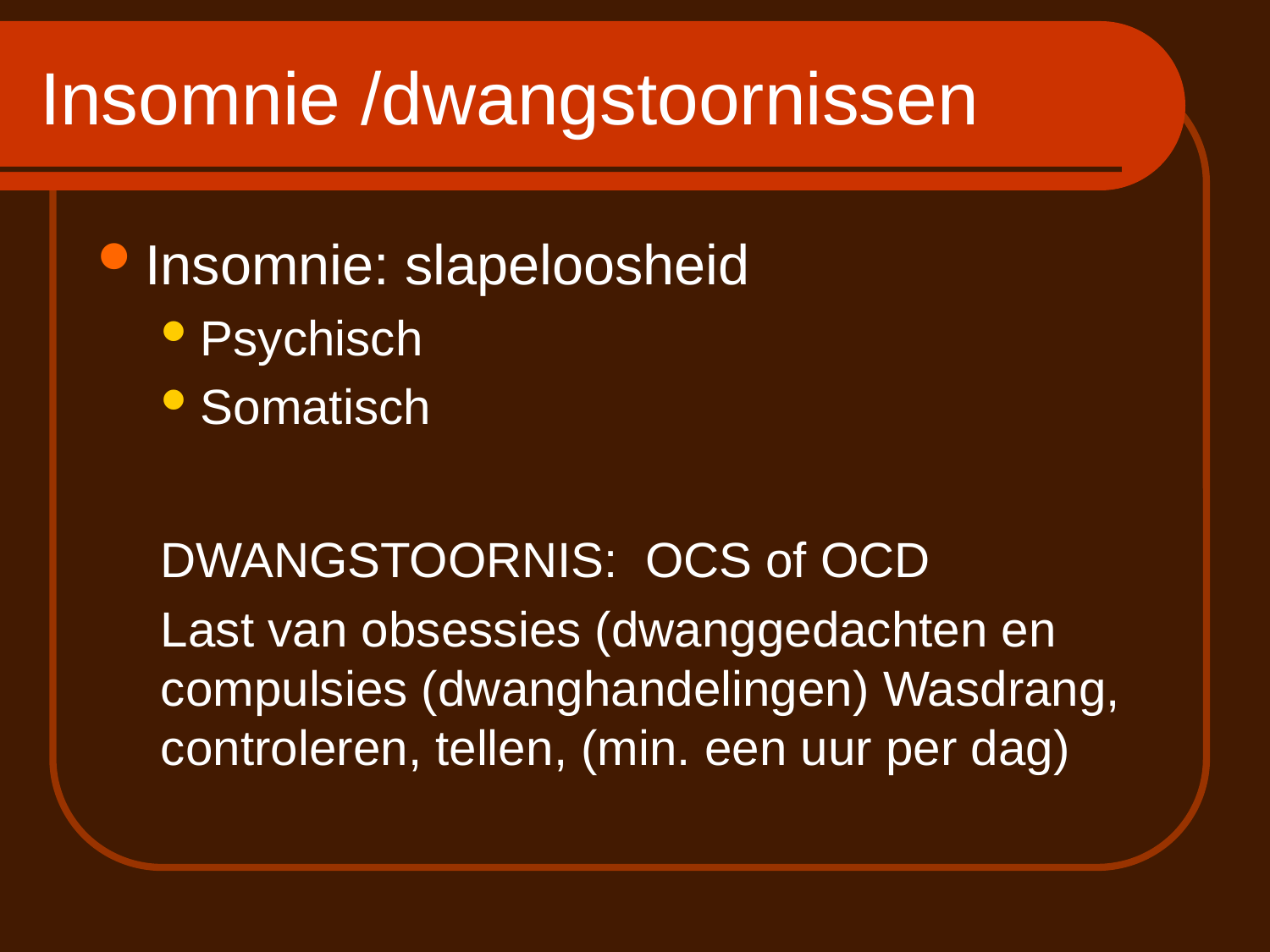

# Insomnie /dwangstoornissen
Insomnie: slapeloosheid
Psychisch
Somatisch

DWANGSTOORNIS:  OCS of OCD
Last van obsessies (dwanggedachten en compulsies (dwanghandelingen) Wasdrang, controleren, tellen, (min. een uur per dag)